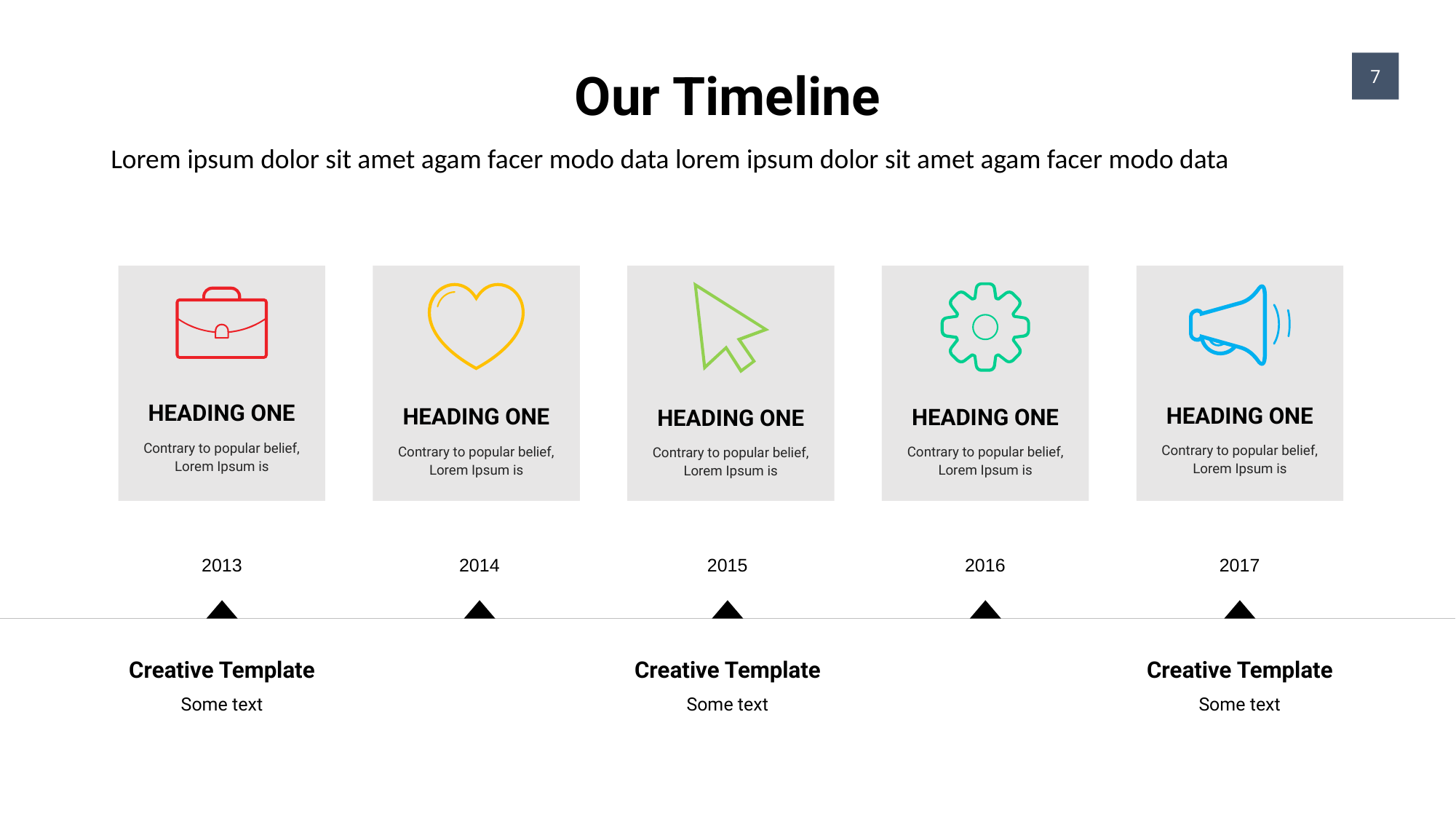

Our Timeline
7
Lorem ipsum dolor sit amet agam facer modo data lorem ipsum dolor sit amet agam facer modo data

HEADING ONE
Contrary to popular belief, Lorem Ipsum is

HEADING ONE
Contrary to popular belief, Lorem Ipsum is

HEADING ONE
Contrary to popular belief, Lorem Ipsum is

HEADING ONE
Contrary to popular belief, Lorem Ipsum is

HEADING ONE
Contrary to popular belief, Lorem Ipsum is
2013
2014
2015
2016
2017

Creative Template
Some text
Creative Template
Some text
Creative Template
Some text